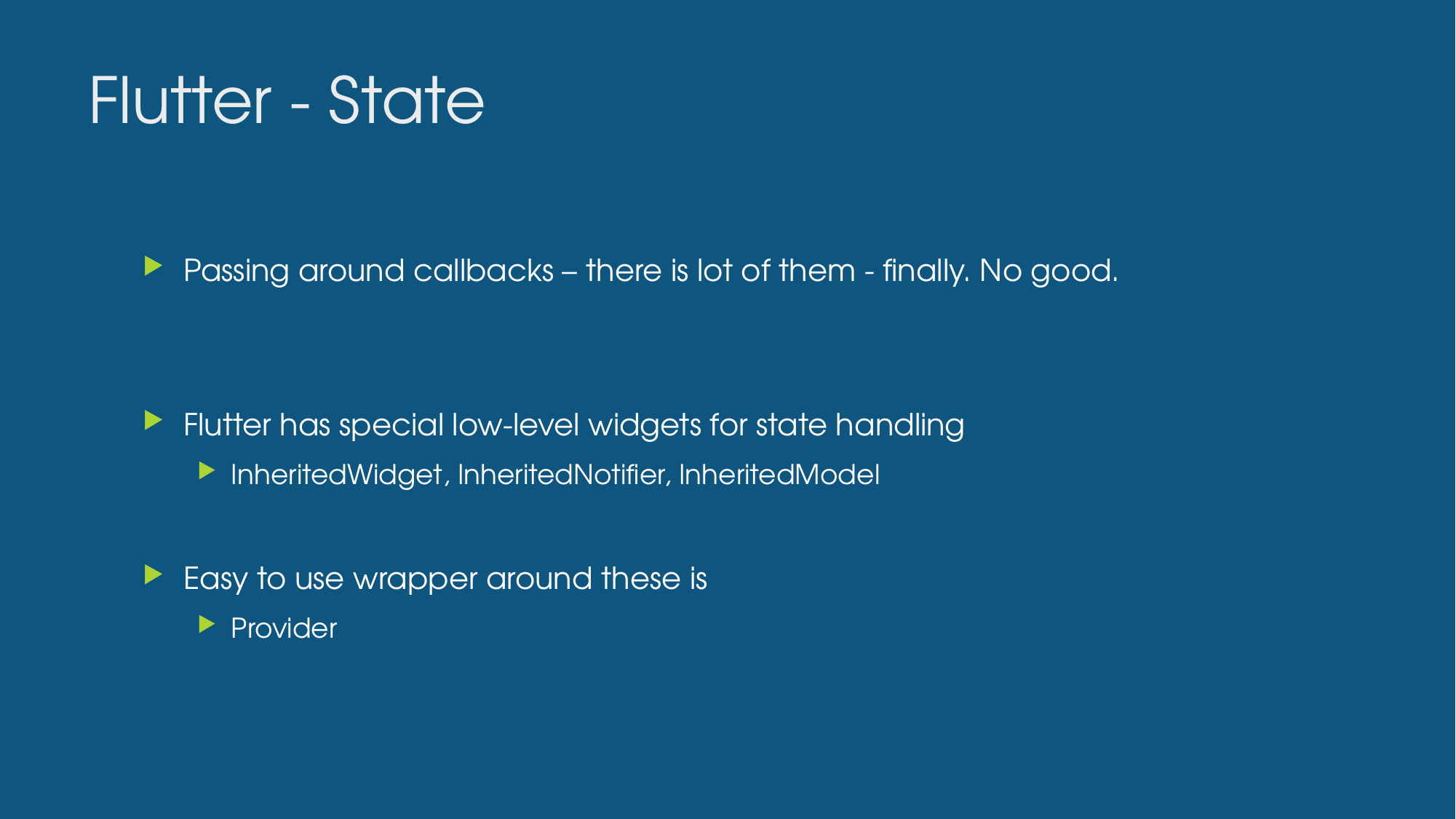

7
# Flutter - State
Passing around callbacks – there is lot of them - finally. No good.

Flutter has special low-level widgets for state handling
InheritedWidget, InheritedNotifier, InheritedModel

Easy to use wrapper around these is
Provider